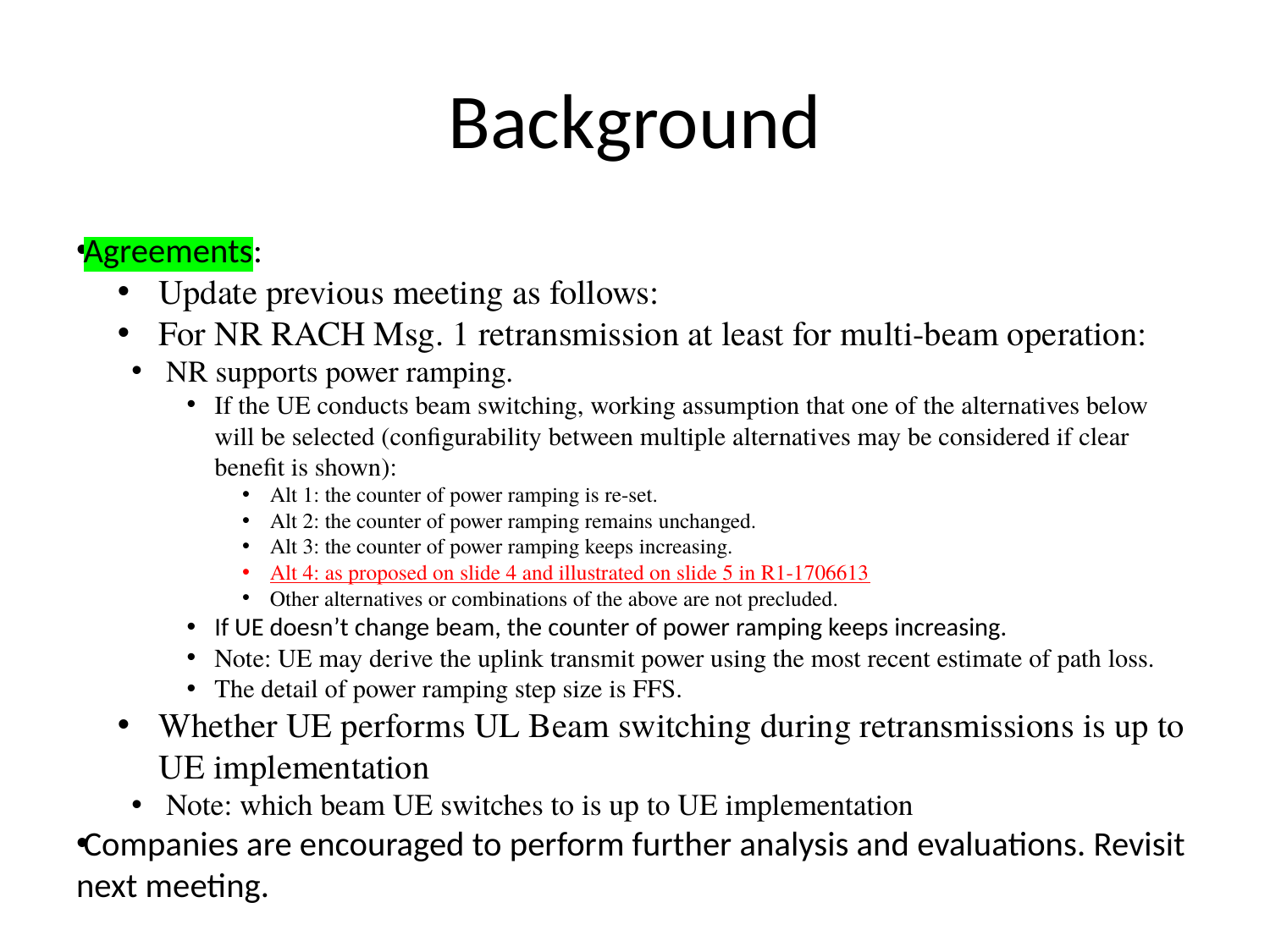

# Background
Agreements:
Update previous meeting as follows:
For NR RACH Msg. 1 retransmission at least for multi-beam operation:
NR supports power ramping.
If the UE conducts beam switching, working assumption that one of the alternatives below will be selected (configurability between multiple alternatives may be considered if clear benefit is shown):
Alt 1: the counter of power ramping is re-set.
Alt 2: the counter of power ramping remains unchanged.
Alt 3: the counter of power ramping keeps increasing.
Alt 4: as proposed on slide 4 and illustrated on slide 5 in R1-1706613
Other alternatives or combinations of the above are not precluded.
If UE doesn’t change beam, the counter of power ramping keeps increasing.
Note: UE may derive the uplink transmit power using the most recent estimate of path loss.
The detail of power ramping step size is FFS.
Whether UE performs UL Beam switching during retransmissions is up to UE implementation
Note: which beam UE switches to is up to UE implementation
Companies are encouraged to perform further analysis and evaluations. Revisit next meeting.